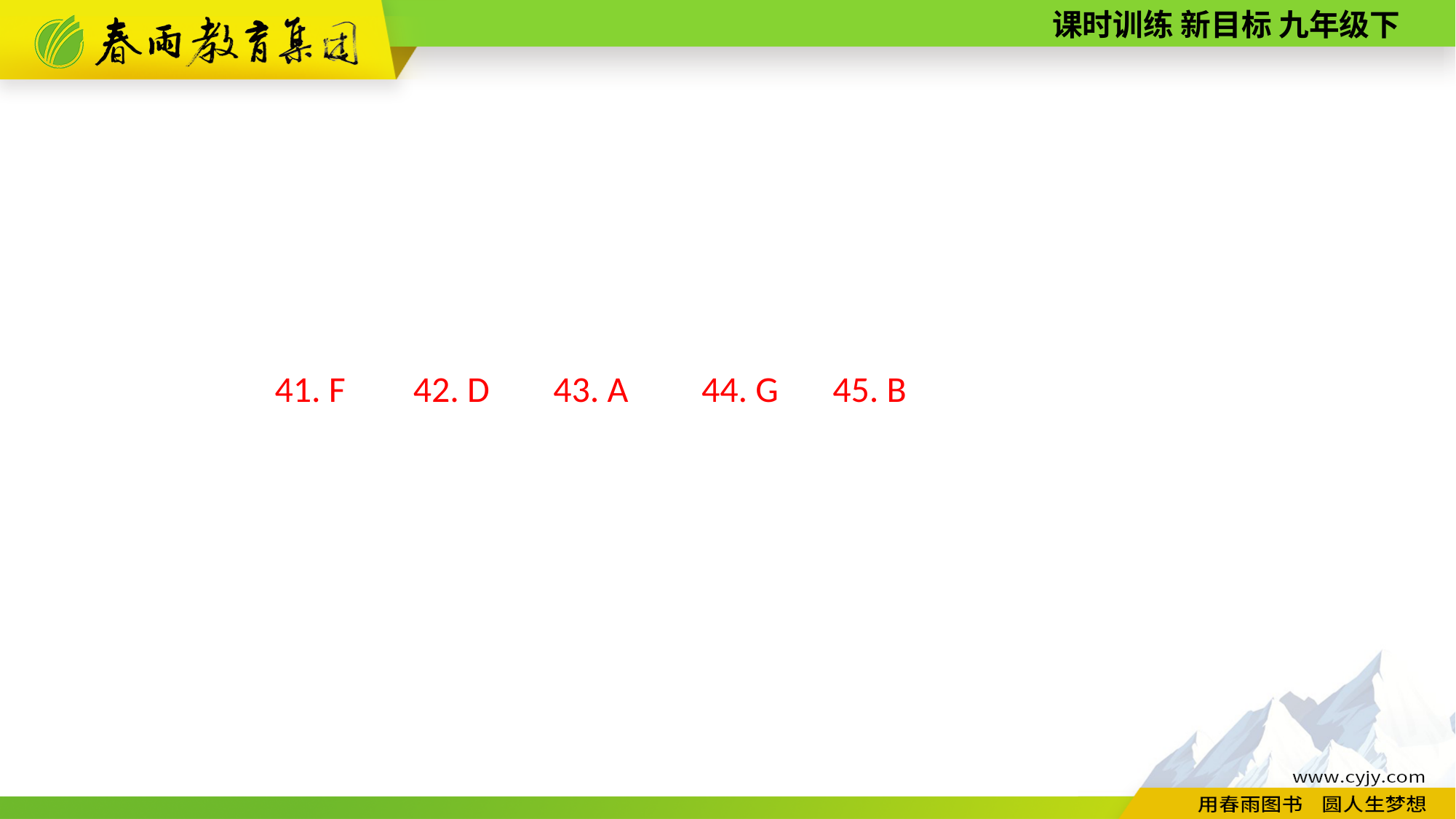

43. A
44. G
45. B
41. F
42. D